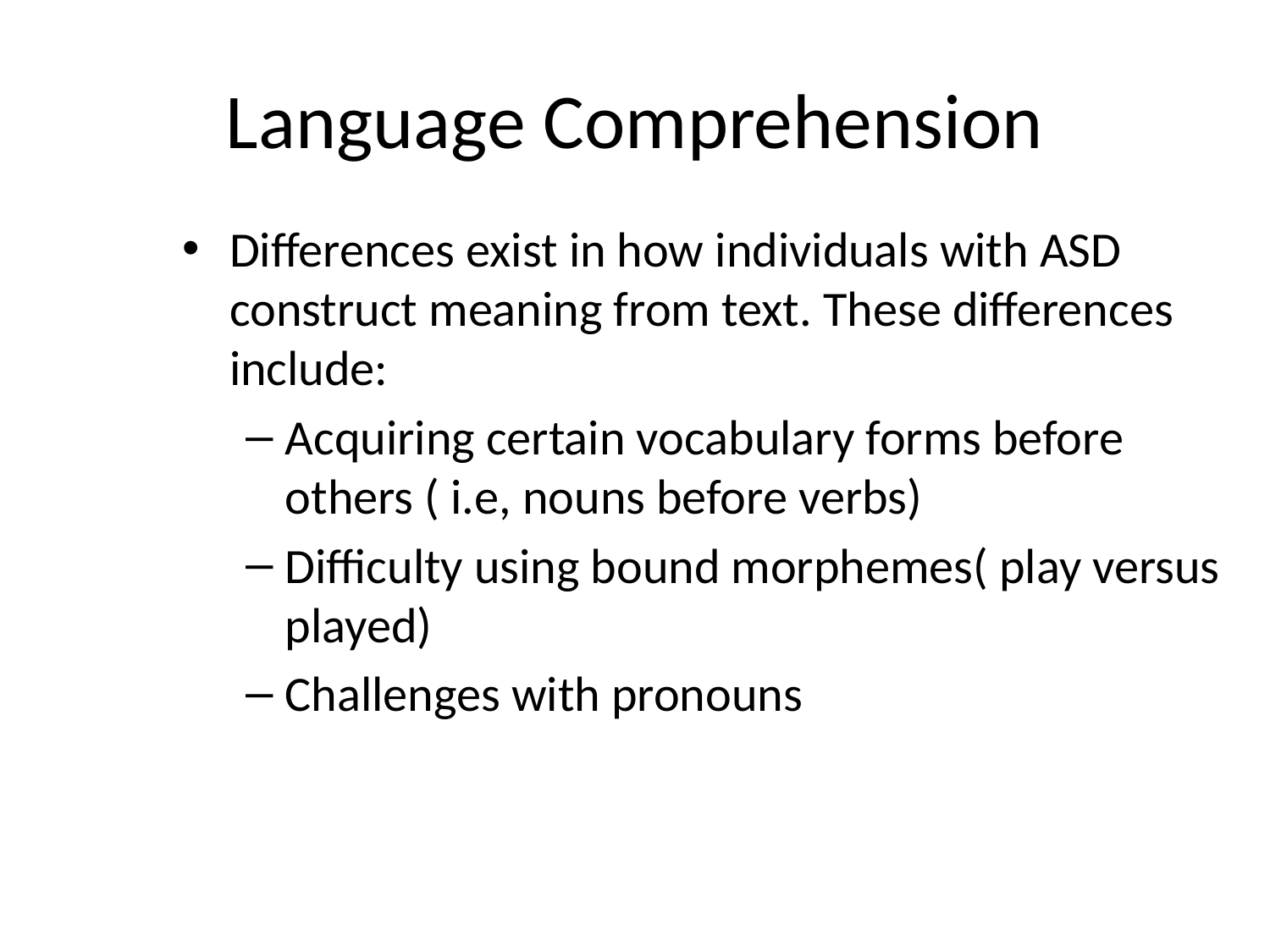

# Language Comprehension
Differences exist in how individuals with ASD construct meaning from text. These differences include:
Acquiring certain vocabulary forms before others ( i.e, nouns before verbs)
Difficulty using bound morphemes( play versus played)
Challenges with pronouns